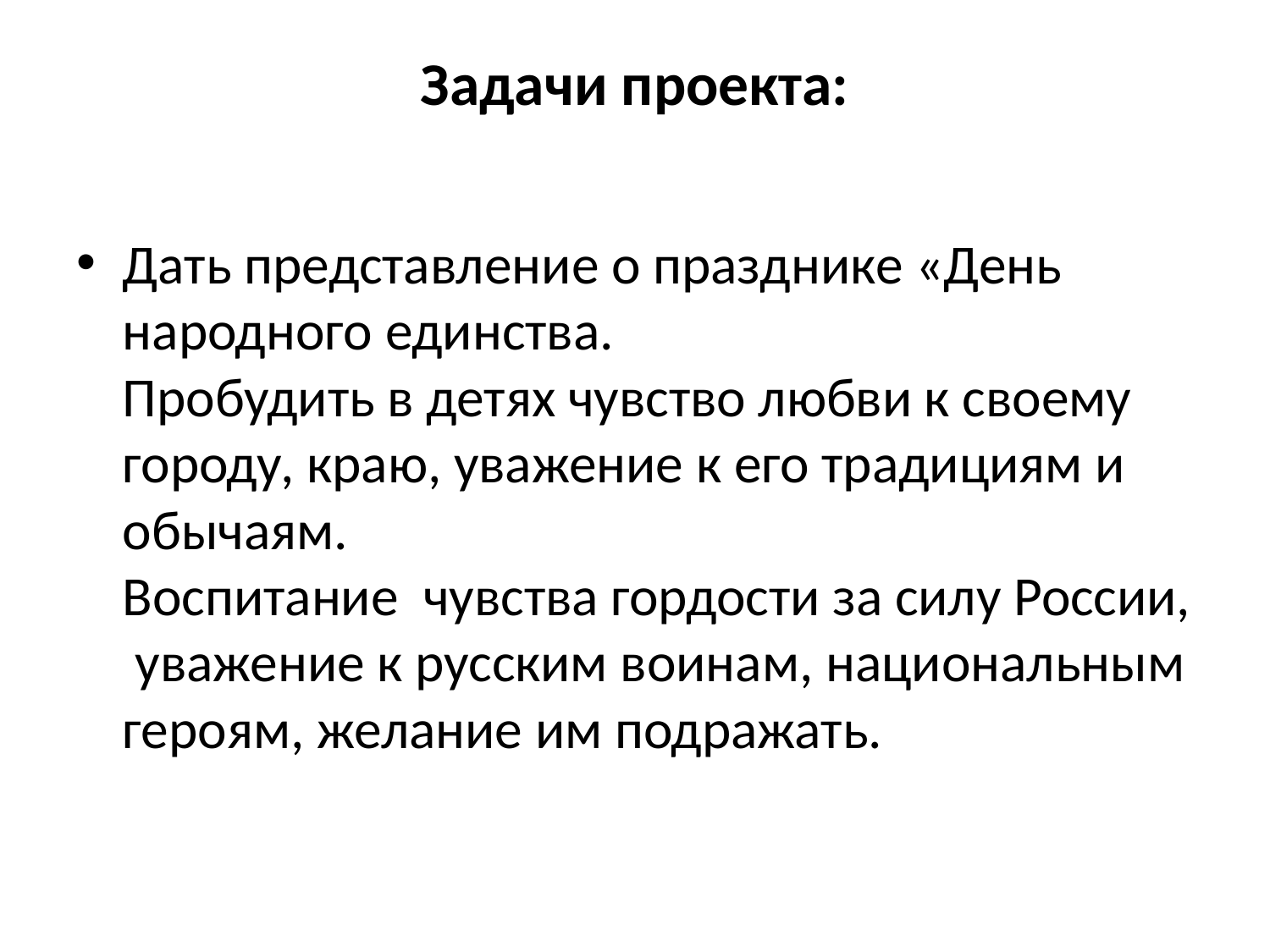

# Задачи проекта:
Дать представление о празднике «День народного единства.
Пробудить в детях чувство любви к своему городу, краю, уважение к его традициям и обычаям.
Воспитание  чувства гордости за силу России,  уважение к русским воинам, национальным героям, желание им подражать.